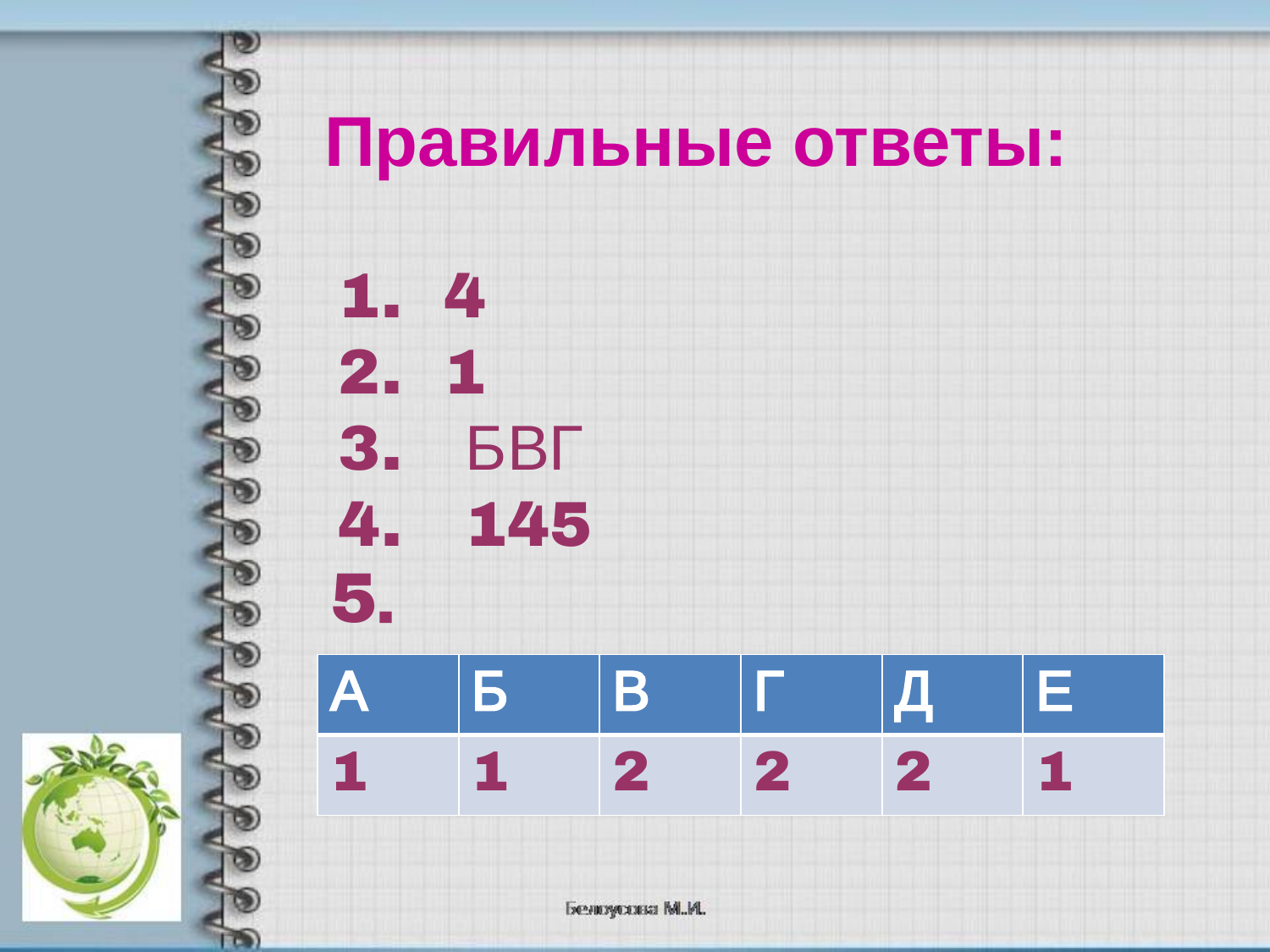

Правильные ответы:
  4
  1
   БВГ
   145

5.
| А | Б | В | Г | Д | Е |
| --- | --- | --- | --- | --- | --- |
| 1 | 1 | 2 | 2 | 2 | 1 |